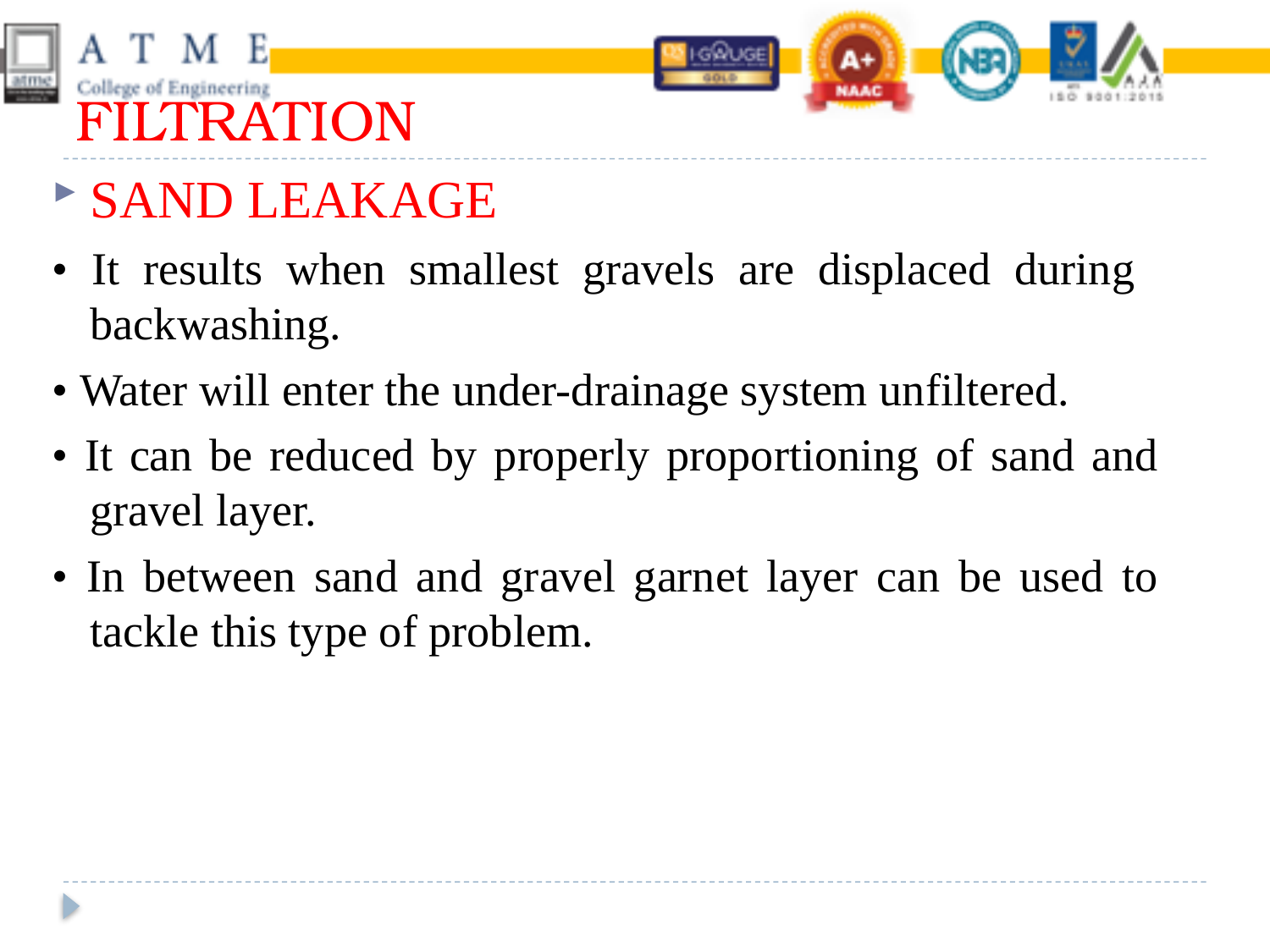

# FILTRATION
SAND LEAKAGE
• It results when smallest gravels are displaced during  backwashing.
• Water will enter the under-drainage system unfiltered.
• It can be reduced by properly proportioning of sand and gravel layer.
• In between sand and gravel garnet layer can be used to tackle this type of problem.